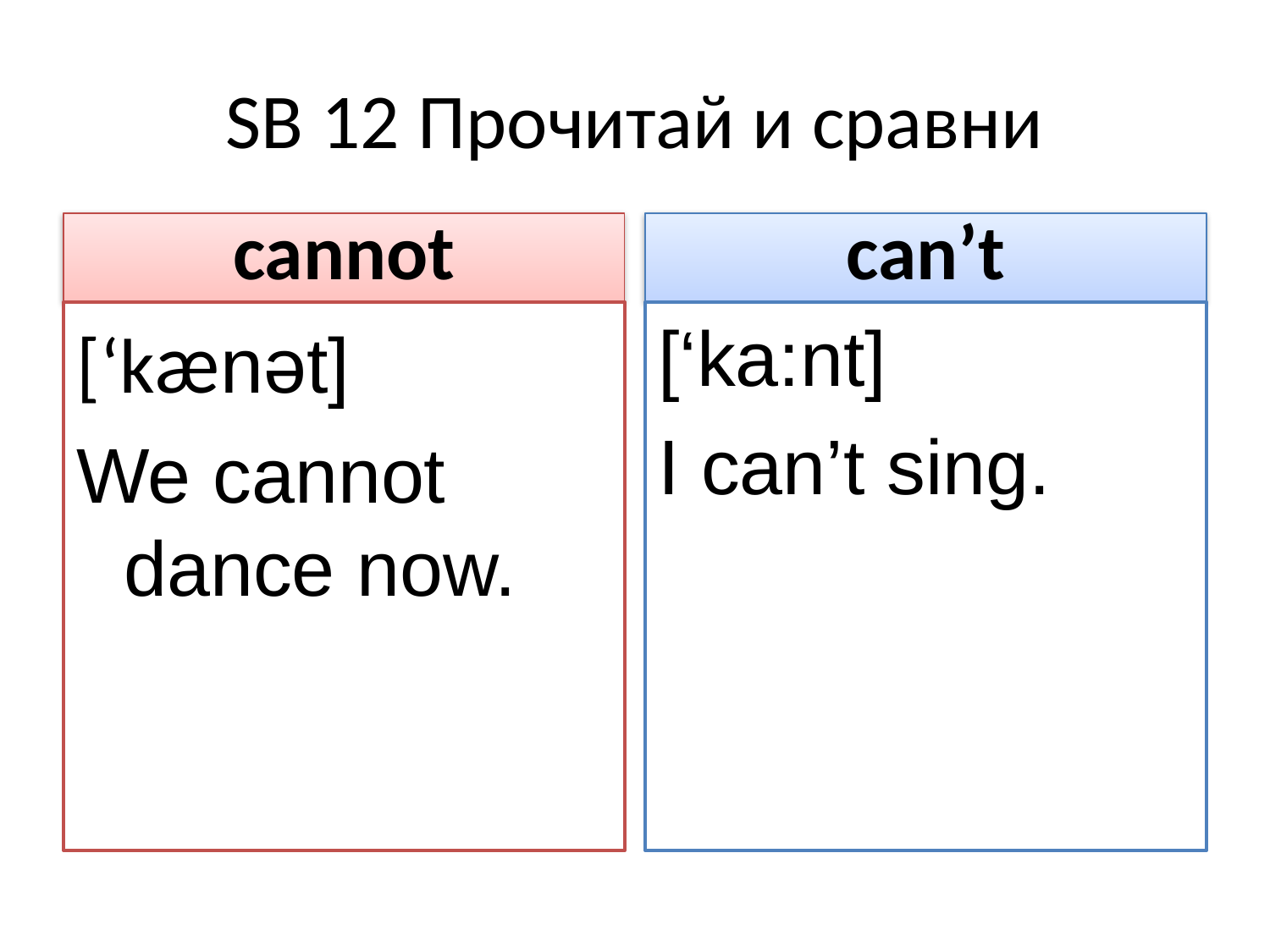

# SB 12 Прочитай и сравни
cannot
can’t
[‘kænət]
We cannot dance now.
[‘ka:nt]
I can’t sing.